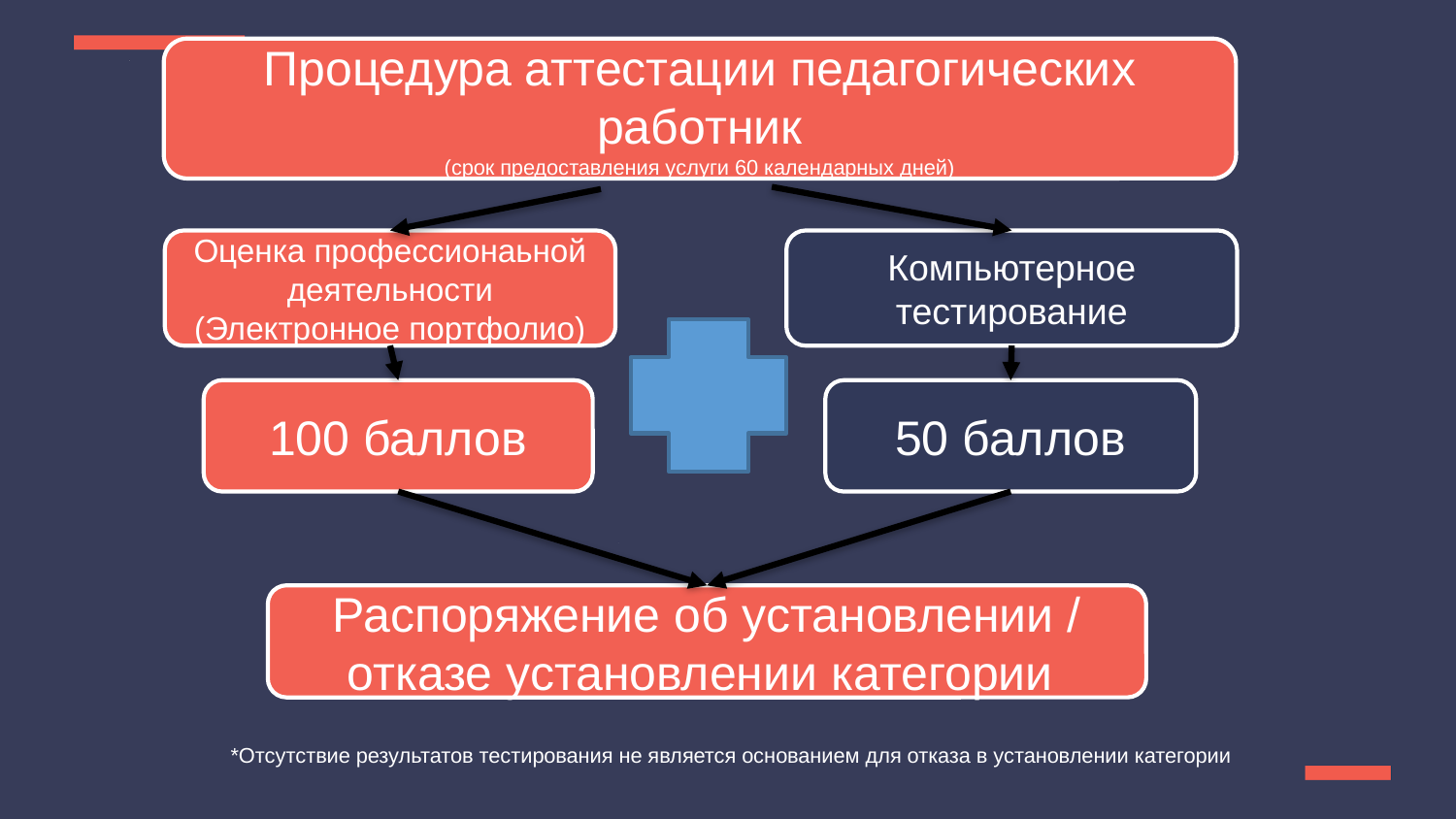

Процедура аттестации педагогических работник
(срок предоставления услуги 60 календарных дней)
Оценка профессионаьной деятельности (Электронное портфолио)
Компьютерное тестирование

100 баллов
50 баллов
Распоряжение об установлении / отказе установлении категории
*Отсутствие результатов тестирования не является основанием для отказа в установлении категории